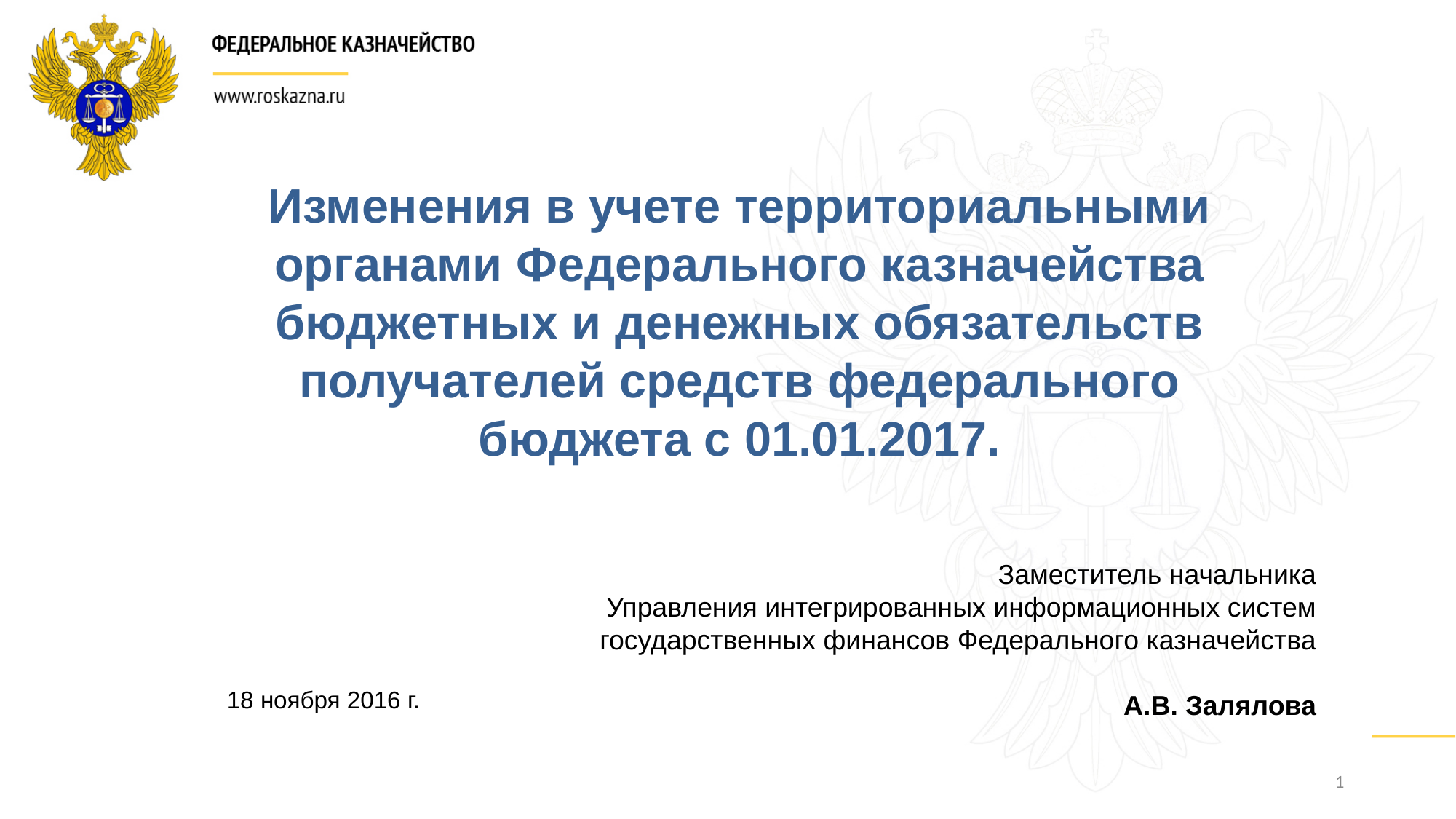

Изменения в учете территориальными органами Федерального казначейства бюджетных и денежных обязательств получателей средств федерального бюджета с 01.01.2017.
Заместитель начальника
Управления интегрированных информационных систем государственных финансов Федерального казначейства

А.В. Залялова
18 ноября 2016 г.
1